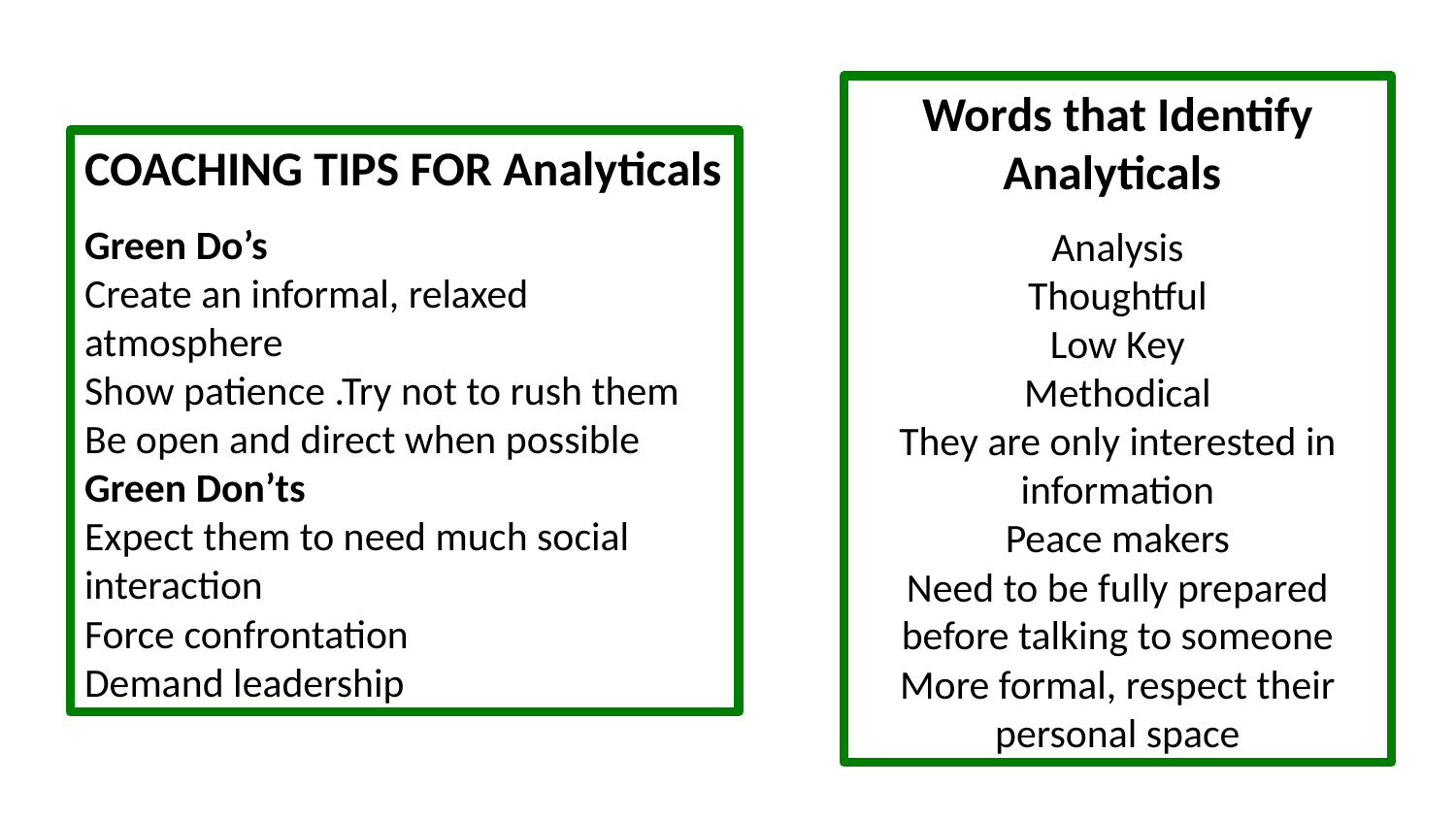

Words that Identify Analyticals

Analysis
Thoughtful
Low Key
Methodical
They are only interested in information
Peace makers
Need to be fully prepared before talking to someone
More formal, respect their personal space
COACHING TIPS FOR Analyticals

Green Do’s
Create an informal, relaxed atmosphere
Show patience .Try not to rush them
Be open and direct when possible
Green Don’ts
Expect them to need much social interaction
Force confrontation
Demand leadership